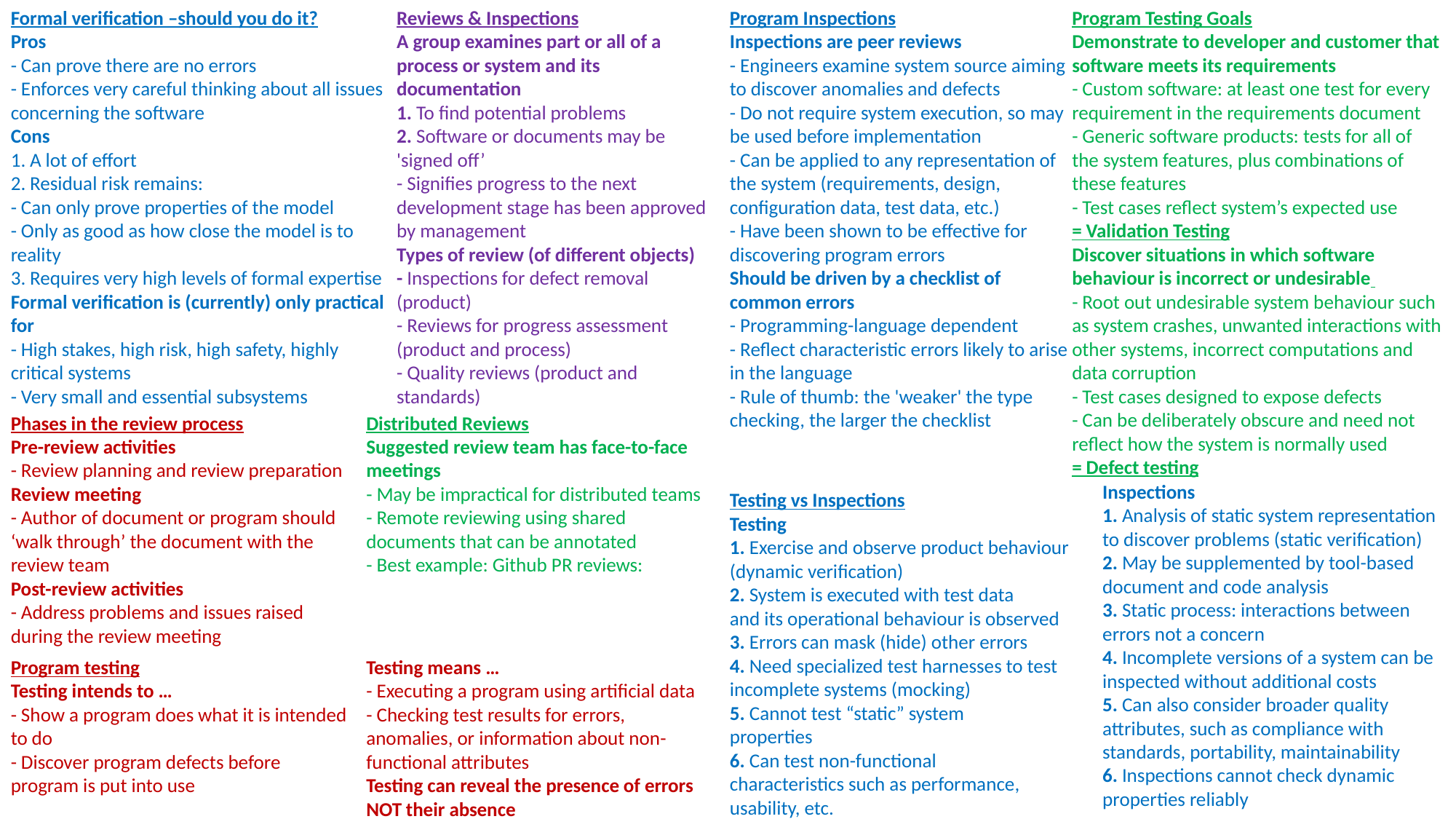

Formal verification –should you do it?
Pros
- Can prove there are no errors
- Enforces very careful thinking about all issues concerning the software
Cons
1. A lot of effort
2. Residual risk remains:
- Can only prove properties of the model
- Only as good as how close the model is to reality
3. Requires very high levels of formal expertise
Formal verification is (currently) only practical for
- High stakes, high risk, high safety, highly critical systems
- Very small and essential subsystems
Reviews & Inspections
A group examines part or all of a process or system and its documentation
1. To find potential problems
2. Software or documents may be 'signed off’
- Signifies progress to the next development stage has been approved by management
Types of review (of different objects)
- Inspections for defect removal (product)
- Reviews for progress assessment (product and process)
- Quality reviews (product and standards)
Program Inspections
Inspections are peer reviews
- Engineers examine system source aiming to discover anomalies and defects
- Do not require system execution, so may be used before implementation
- Can be applied to any representation of the system (requirements, design, configuration data, test data, etc.)
- Have been shown to be effective for discovering program errors
Should be driven by a checklist of common errors
- Programming-language dependent
- Reflect characteristic errors likely to arise in the language
- Rule of thumb: the 'weaker' the type checking, the larger the checklist
Program Testing Goals
Demonstrate to developer and customer that software meets its requirements
- Custom software: at least one test for every requirement in the requirements document
- Generic software products: tests for all of the system features, plus combinations of these features
- Test cases reflect system’s expected use
= Validation Testing
Discover situations in which software behaviour is incorrect or undesirable
- Root out undesirable system behaviour such as system crashes, unwanted interactions with other systems, incorrect computations and data corruption
- Test cases designed to expose defects
- Can be deliberately obscure and need not reflect how the system is normally used
= Defect testing
Phases in the review process
Pre-review activities
- Review planning and review preparation
Review meeting
- Author of document or program should ‘walk through’ the document with the review team
Post-review activities
- Address problems and issues raised during the review meeting

Distributed Reviews
Suggested review team has face-to-face meetings
- May be impractical for distributed teams
- Remote reviewing using shared documents that can be annotated
- Best example: Github PR reviews:
Inspections
1. Analysis of static system representation to discover problems (static verification)
2. May be supplemented by tool-based document and code analysis
3. Static process: interactions between errors not a concern
4. Incomplete versions of a system can be inspected without additional costs
5. Can also consider broader quality attributes, such as compliance with standards, portability, maintainability
6. Inspections cannot check dynamic properties reliably
Testing vs Inspections
Testing
1. Exercise and observe product behaviour (dynamic verification)
2. System is executed with test data
and its operational behaviour is observed
3. Errors can mask (hide) other errors
4. Need specialized test harnesses to test incomplete systems (mocking)
5. Cannot test “static” system
properties
6. Can test non-functional
characteristics such as performance, usability, etc.
Program testing
Testing intends to …
- Show a program does what it is intended to do
- Discover program defects before program is put into use
Testing means …
- Executing a program using artificial data
- Checking test results for errors, anomalies, or information about non-functional attributes
Testing can reveal the presence of errors NOT their absence